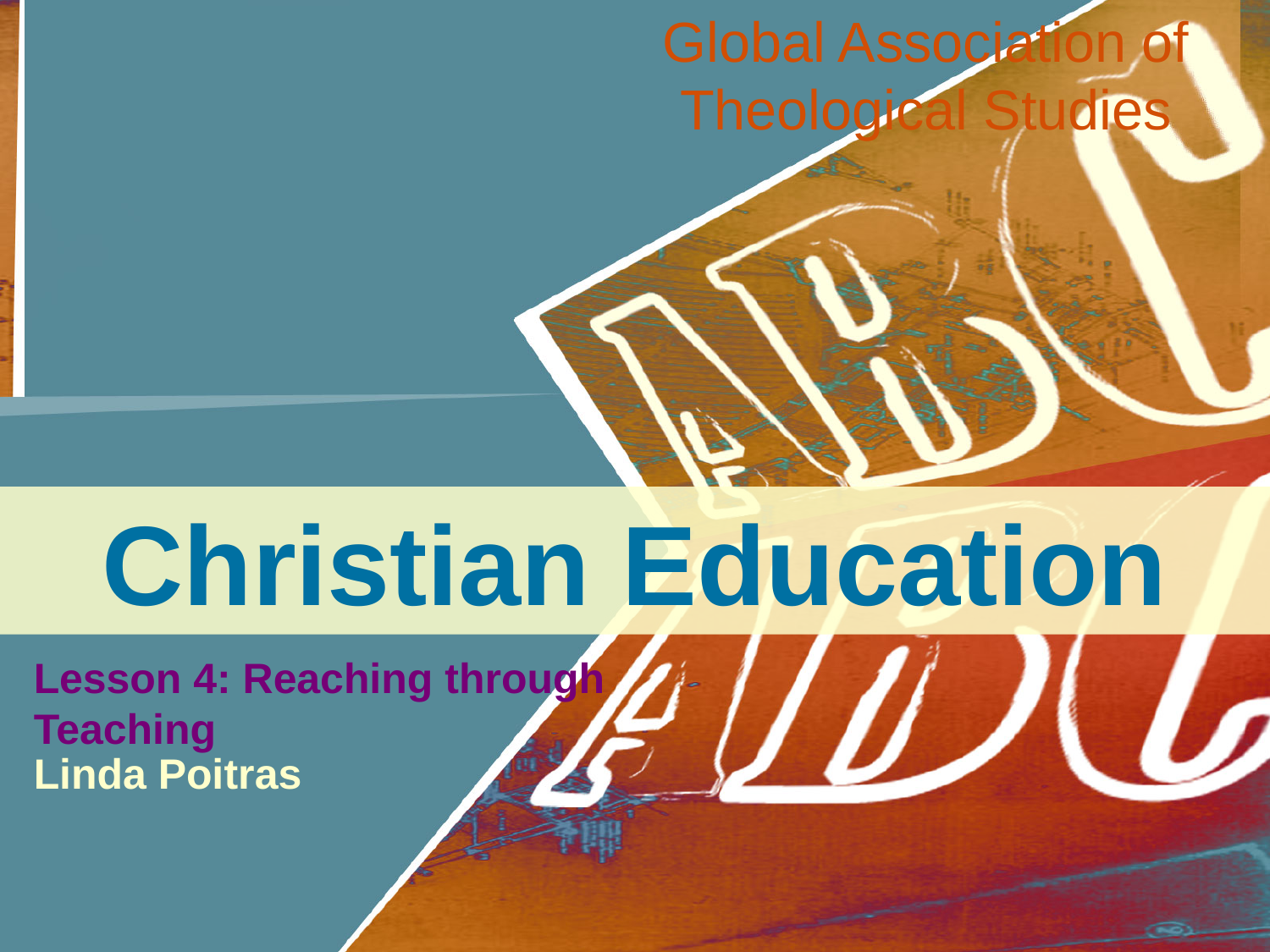

Global Association of Theological Studies
Christian Education
Lesson 4: Reaching through Teaching
Linda Poitras